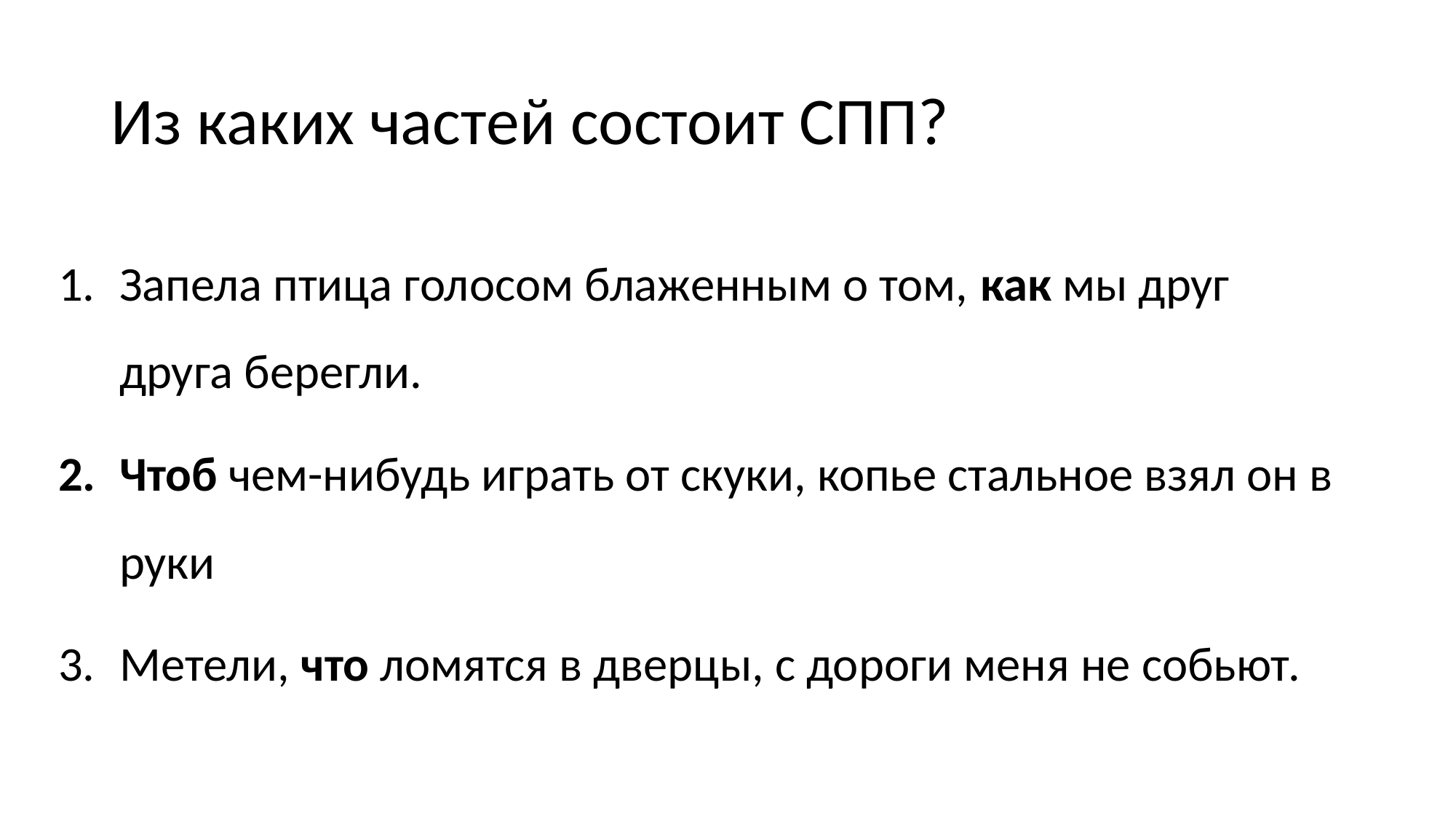

# Из каких частей состоит СПП?
Запела птица голосом блаженным о том, как мы друг друга берегли.
Чтоб чем-нибудь играть от скуки, копье стальное взял он в руки
Метели, что ломятся в дверцы, с дороги меня не собьют.